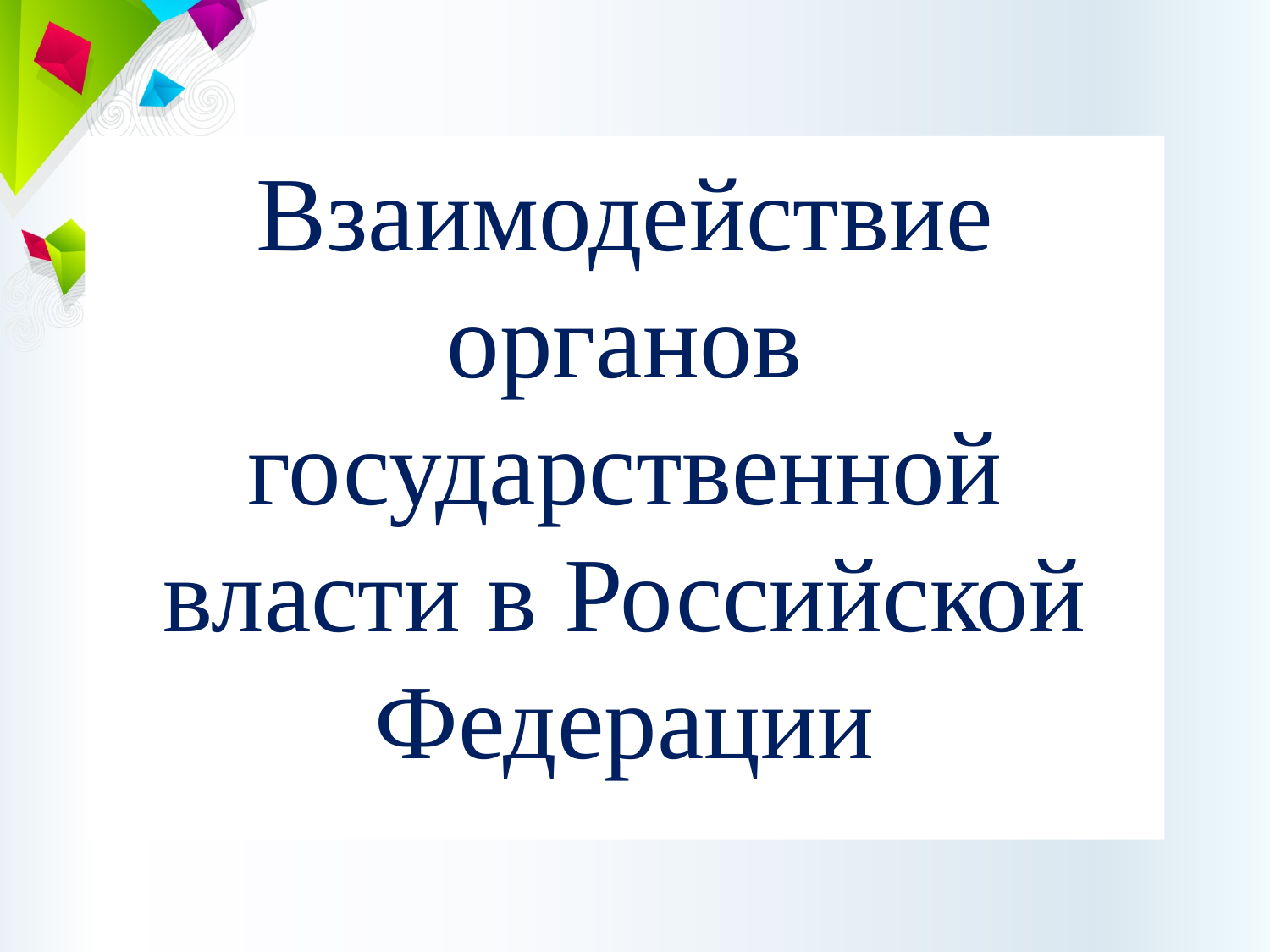

# Взаимодействие органов государственной власти в Российской Федерации